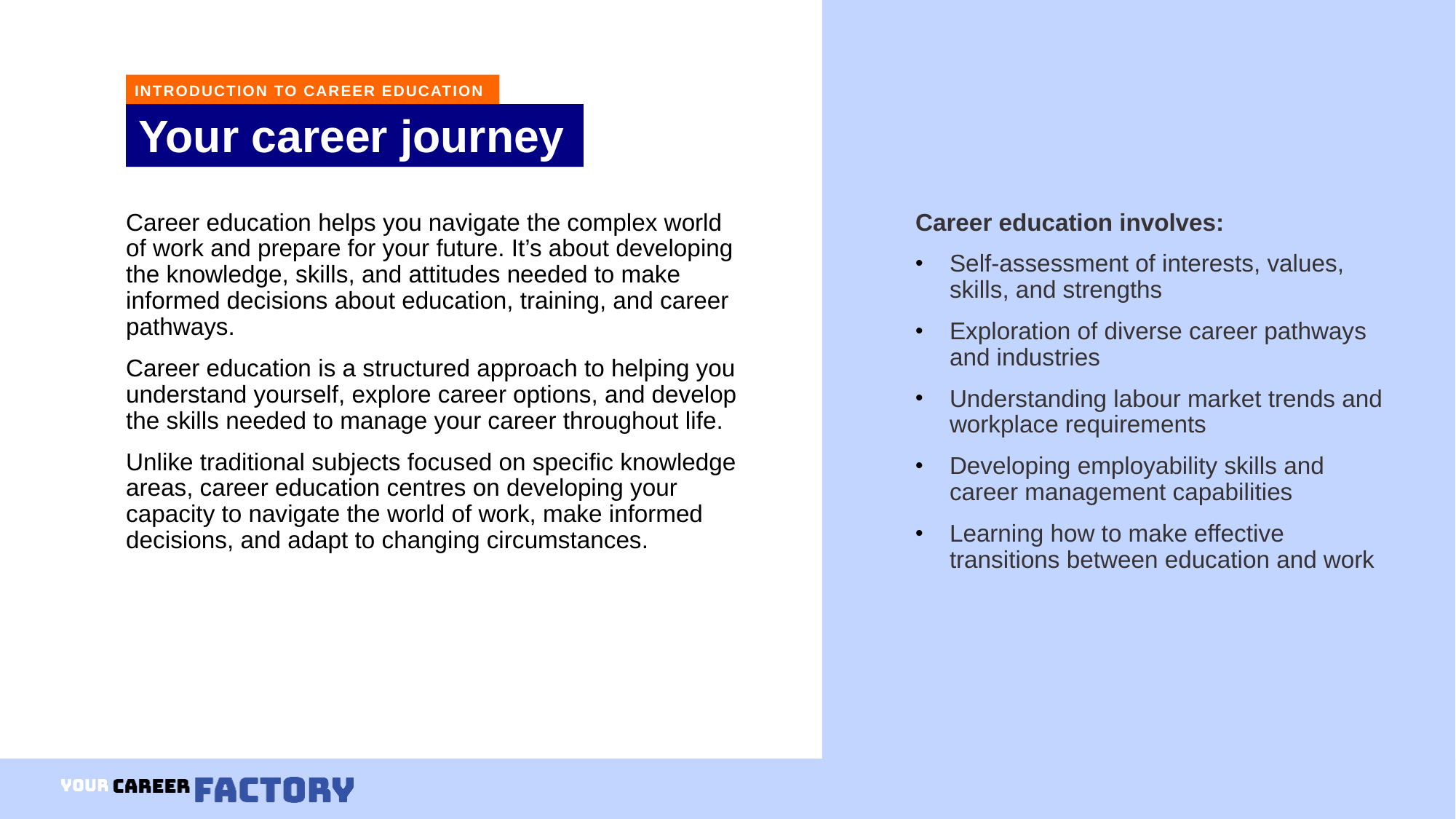

INTRODUCTION TO CAREER EDUCATION
# Your career journey
Career education helps you navigate the complex world of work and prepare for your future. It’s about developing the knowledge, skills, and attitudes needed to make informed decisions about education, training, and career pathways.
Career education is a structured approach to helping you understand yourself, explore career options, and develop the skills needed to manage your career throughout life.
Unlike traditional subjects focused on specific knowledge areas, career education centres on developing your capacity to navigate the world of work, make informed decisions, and adapt to changing circumstances.
Career education involves:
Self-assessment of interests, values, skills, and strengths
Exploration of diverse career pathways and industries
Understanding labour market trends and workplace requirements
Developing employability skills and career management capabilities
Learning how to make effective transitions between education and work